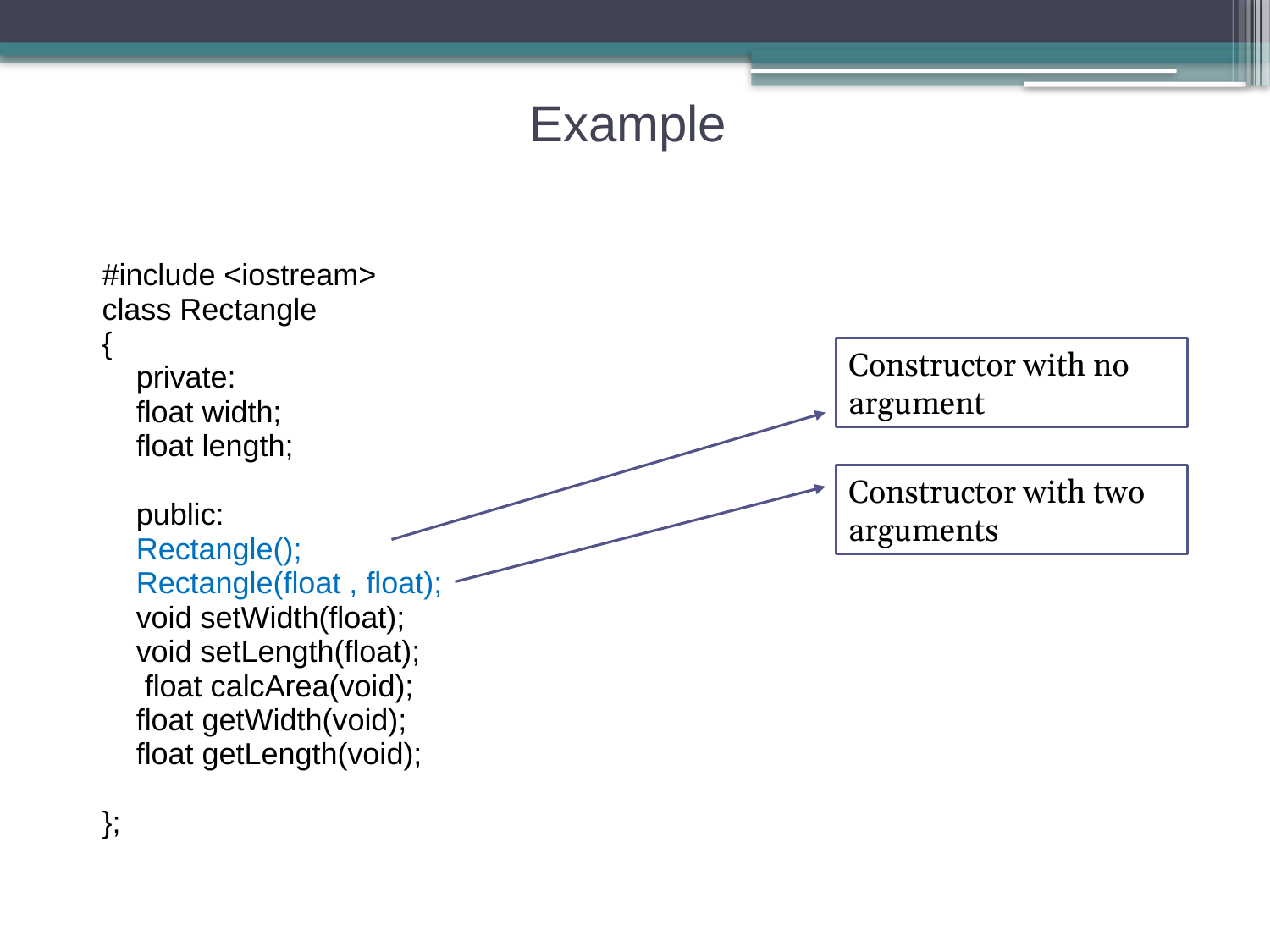

# Example
#include <iostream>
class Rectangle
{
	private:
		float width;
		float length;

	public:
		Rectangle();
		Rectangle(float , float);
		void setWidth(float);
		void setLength(float);
		 float calcArea(void);
		float getWidth(void);
		float getLength(void);

};
Constructor with no argument

Constructor with two arguments

29